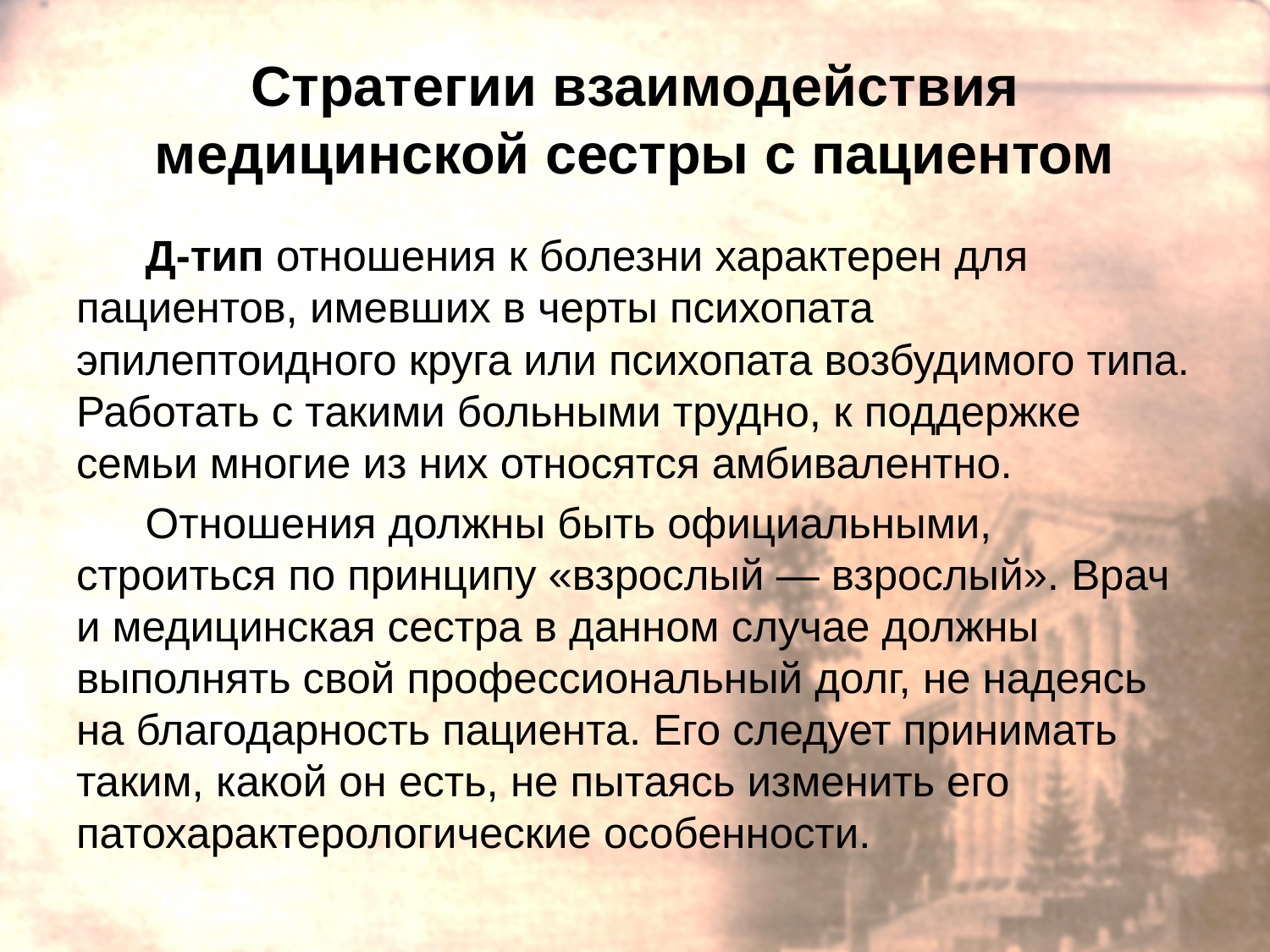

# Стратегии взаимодействия медицинской сестры с пациентом
Д-тип отношения к болезни характерен для пациентов, имевших в черты психопата эпилептоидного круга или психопата возбудимого типа. Работать с такими больными трудно, к поддержке семьи многие из них относятся амбивалентно.
Отношения должны быть официальными, строиться по принципу «взрослый — взрослый». Врач и медицинская сестра в данном случае должны выполнять свой профессиональный долг, не надеясь на благодарность пациента. Его следует принимать таким, какой он есть, не пытаясь изменить его патохарактерологические особенности.